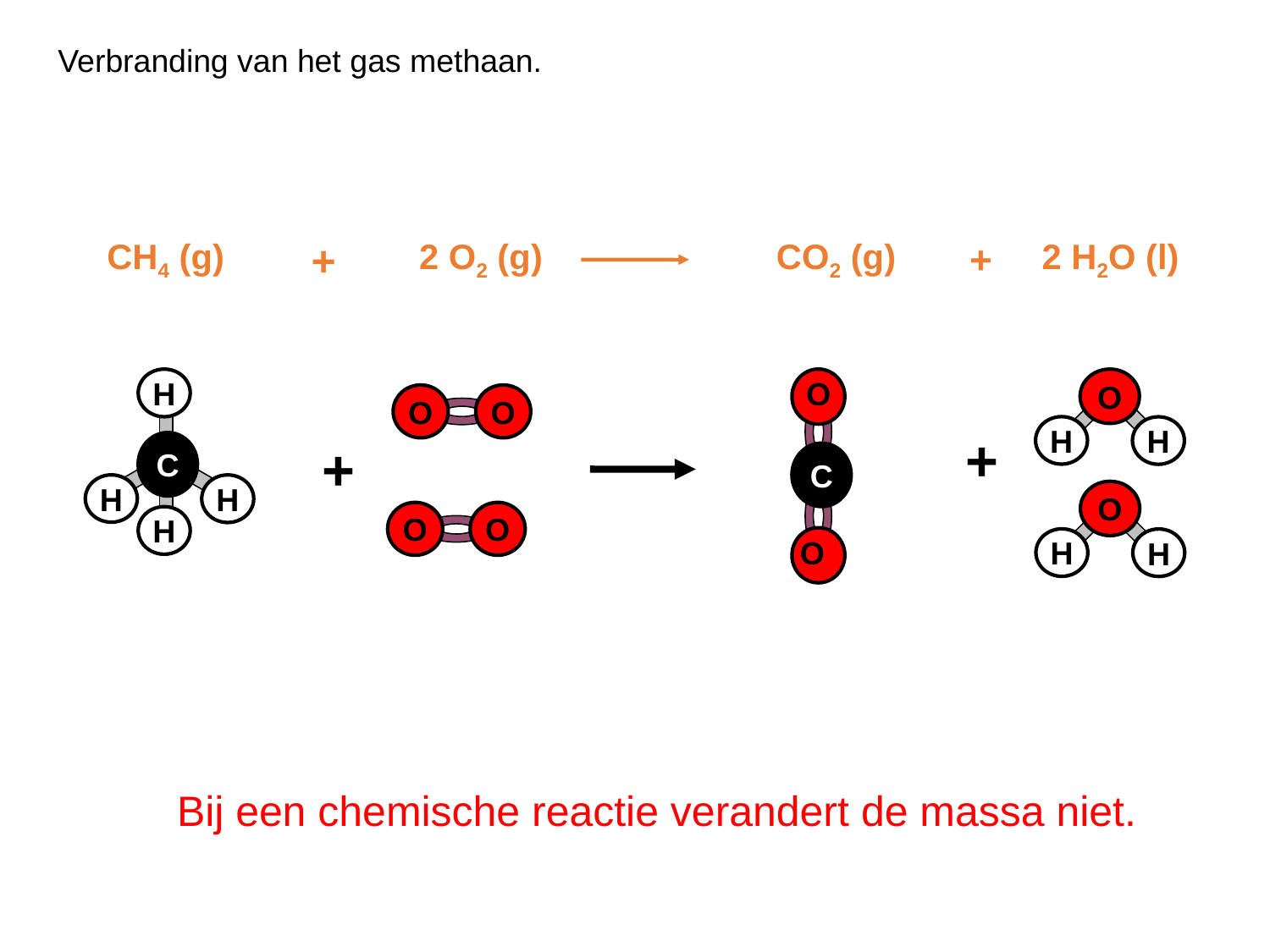

Verbranding van het gas methaan.
   CH4 (g)                    2 O2 (g)                        CO2 (g)               2 H2O (l)
+
+

H
O
H

H
O
O

O

+

+
C
C

H

H
O
H

H

O

O

H
O

Bij een chemische reactie verandert de massa niet.